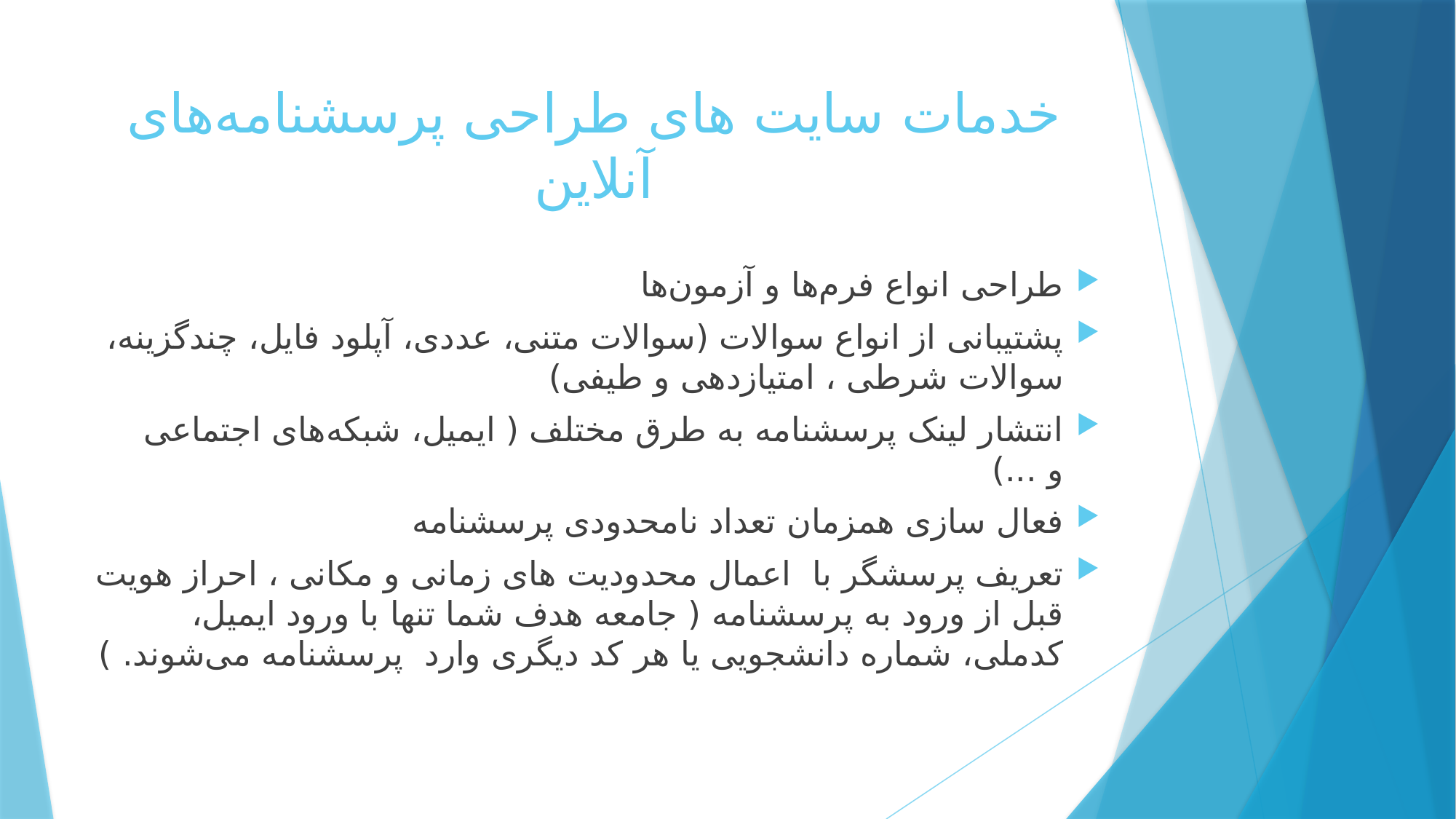

# خدمات سایت های طراحی پرسشنامه‌های آنلاین
طراحی انواع فرم‌ها و آزمون‌ها
پشتیبانی از انواع سوالات (سوالات متنی، عددی، آپلود فایل، چندگزینه، سوالات شرطی ، امتیازدهی و طیفی)
انتشار لینک پرسشنامه به طرق مختلف ( ایمیل، شبکه‌های اجتماعی و ...)
فعال سازی همزمان تعداد نامحدودی پرسشنامه
تعریف پرسشگر با  اعمال محدودیت های زمانی و مکانی ، احراز هویت قبل از ورود به پرسشنامه ( جامعه هدف شما تنها با ورود ایمیل، کدملی، شماره دانشجویی یا هر کد دیگری وارد  پرسشنامه می‌شوند. )